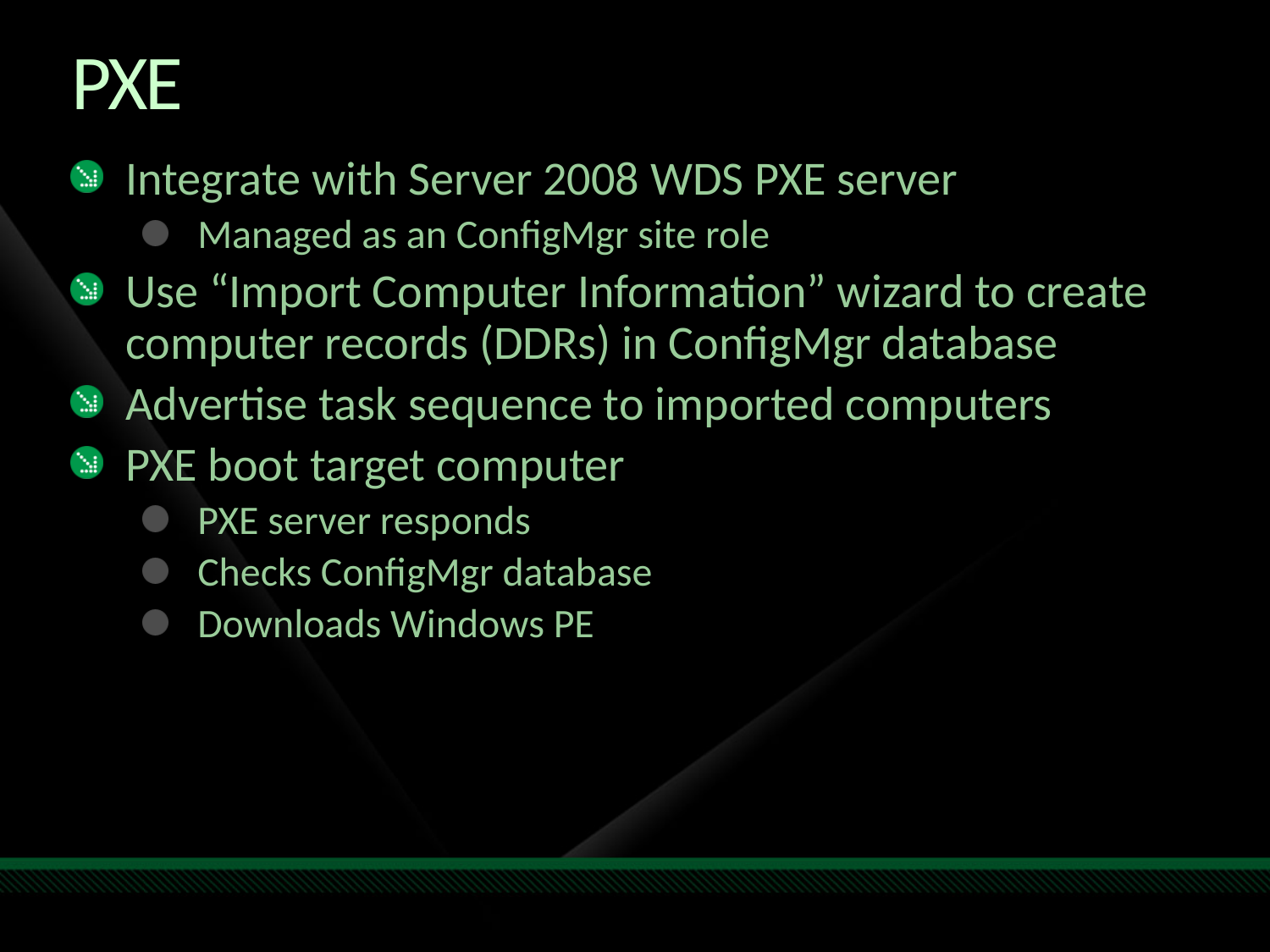

# PXE
Integrate with Server 2008 WDS PXE server
Managed as an ConfigMgr site role
Use “Import Computer Information” wizard to create computer records (DDRs) in ConfigMgr database
Advertise task sequence to imported computers
PXE boot target computer
PXE server responds
Checks ConfigMgr database
Downloads Windows PE